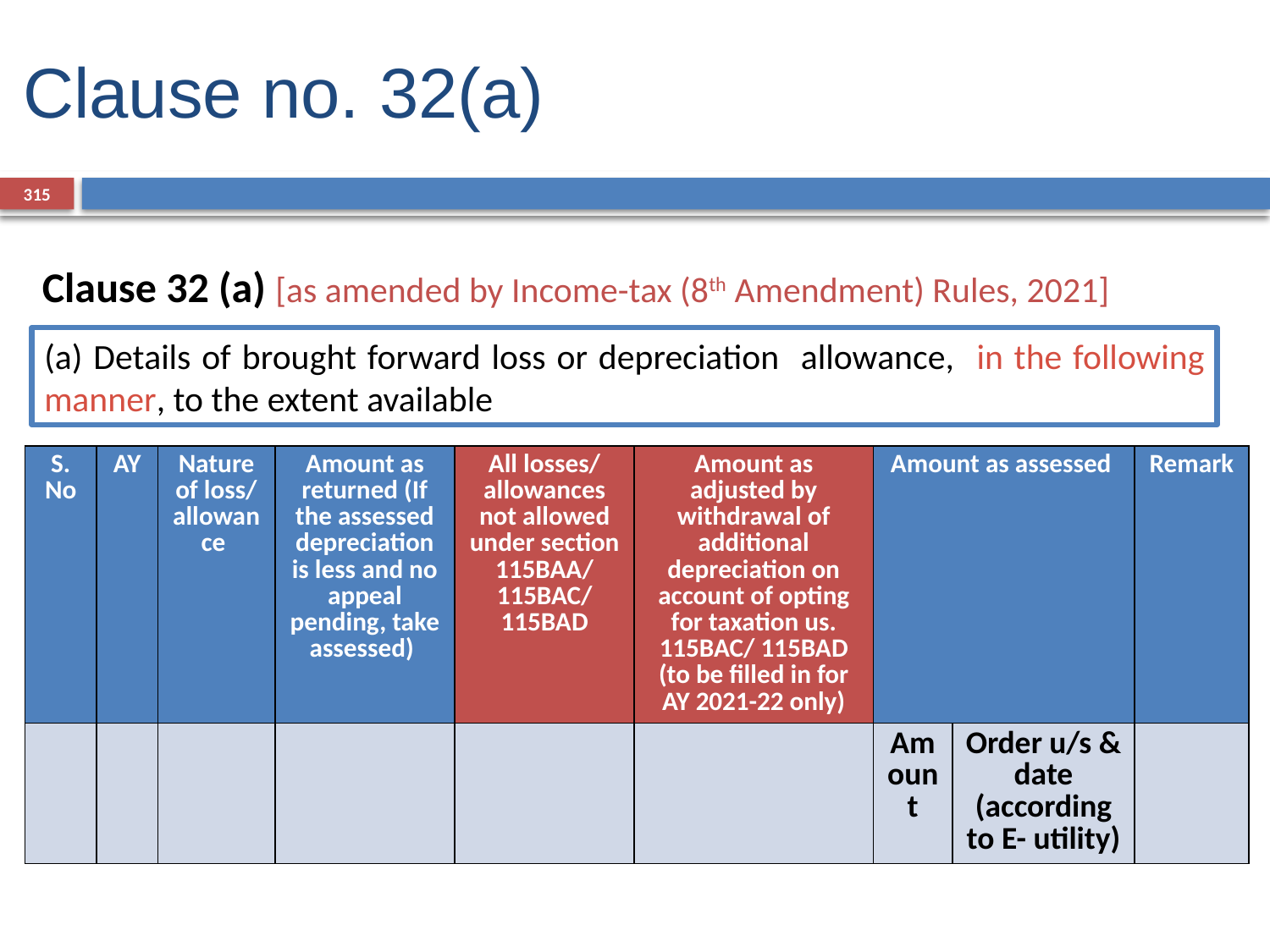

# Clause no. 32(a)
315
Clause 32 (a) [as amended by Income-tax (8th Amendment) Rules, 2021]
(a) Details of brought forward loss or depreciation  allowance,  in the following manner, to the extent available
| S. No | AY | Nature of loss/ allowance | Amount as returned (If the assessed depreciation is less and no appeal pending, take assessed) | All losses/ allowances not allowed under section 115BAA/ 115BAC/ 115BAD | Amount as adjusted by withdrawal of additional depreciation on account of opting for taxation us. 115BAC/ 115BAD (to be filled in for AY 2021-22 only) | Amount as assessed |  | Remark |
| --- | --- | --- | --- | --- | --- | --- | --- | --- |
|  |  |  |  |  |  | Amount | Order u/s & date (according to E- utility) |  |